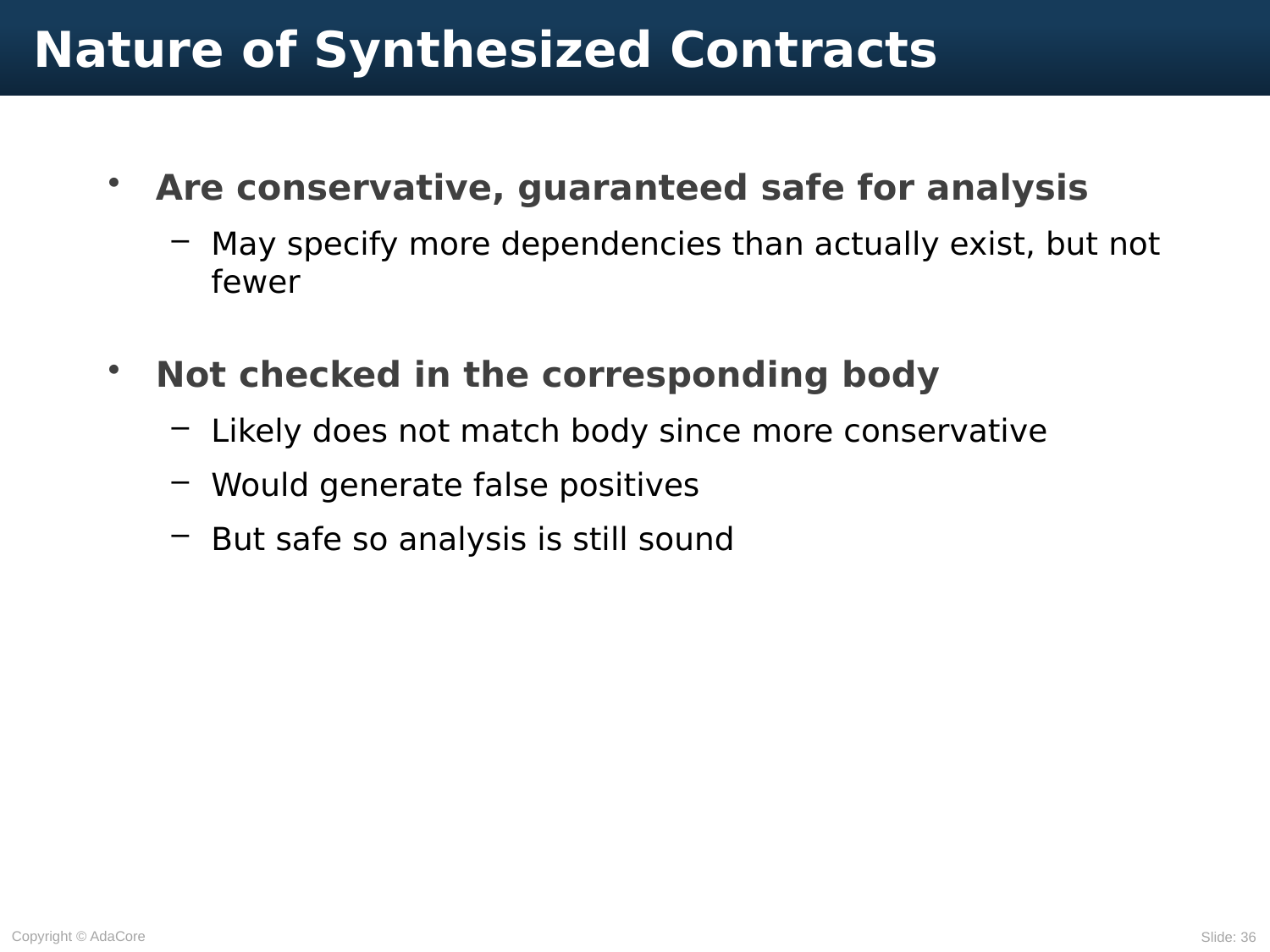

# Nature of Synthesized Contracts
Are conservative, guaranteed safe for analysis
May specify more dependencies than actually exist, but not fewer
Not checked in the corresponding body
Likely does not match body since more conservative
Would generate false positives
But safe so analysis is still sound